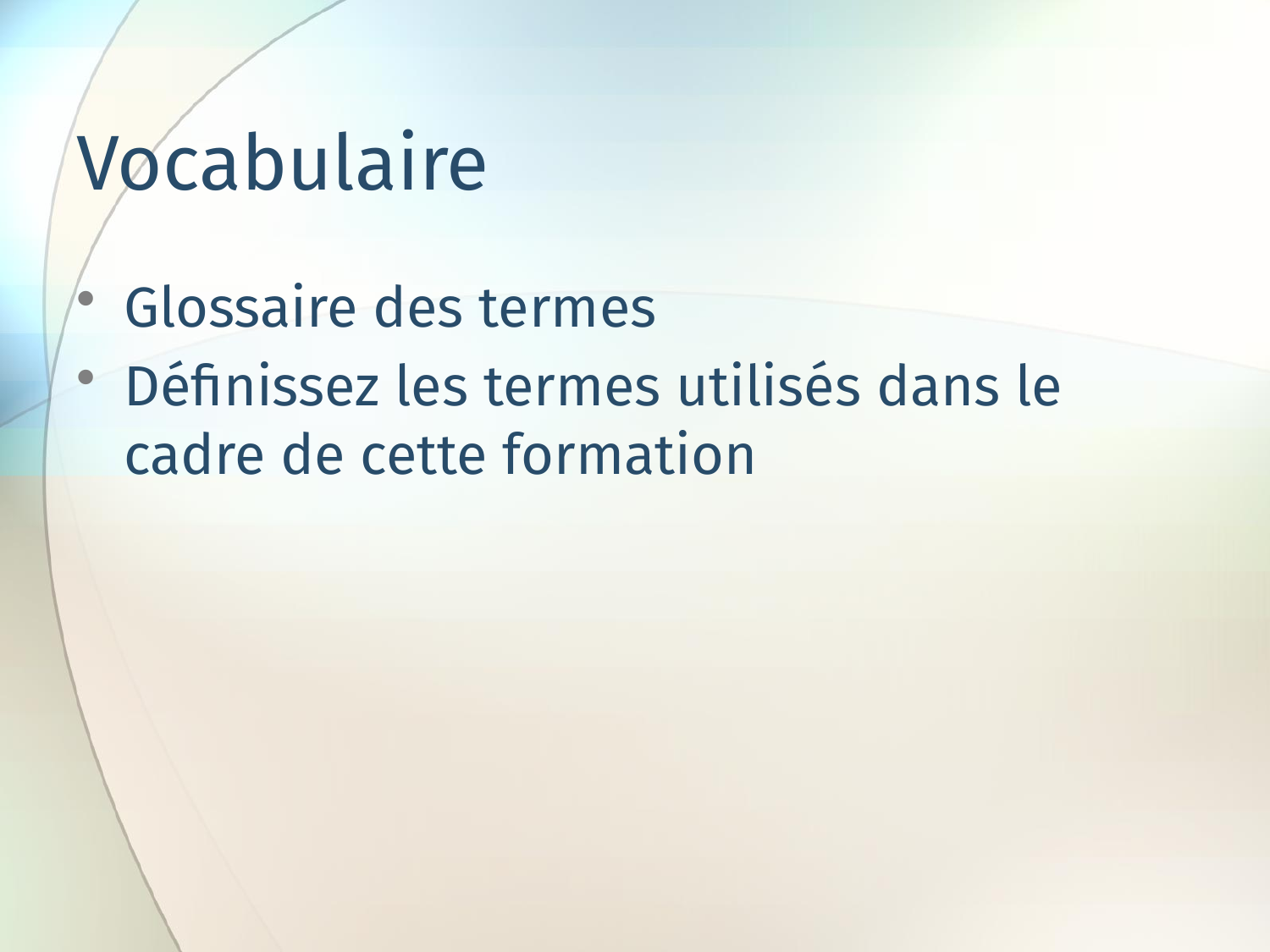

# Vocabulaire
Glossaire des termes
Définissez les termes utilisés dans le cadre de cette formation